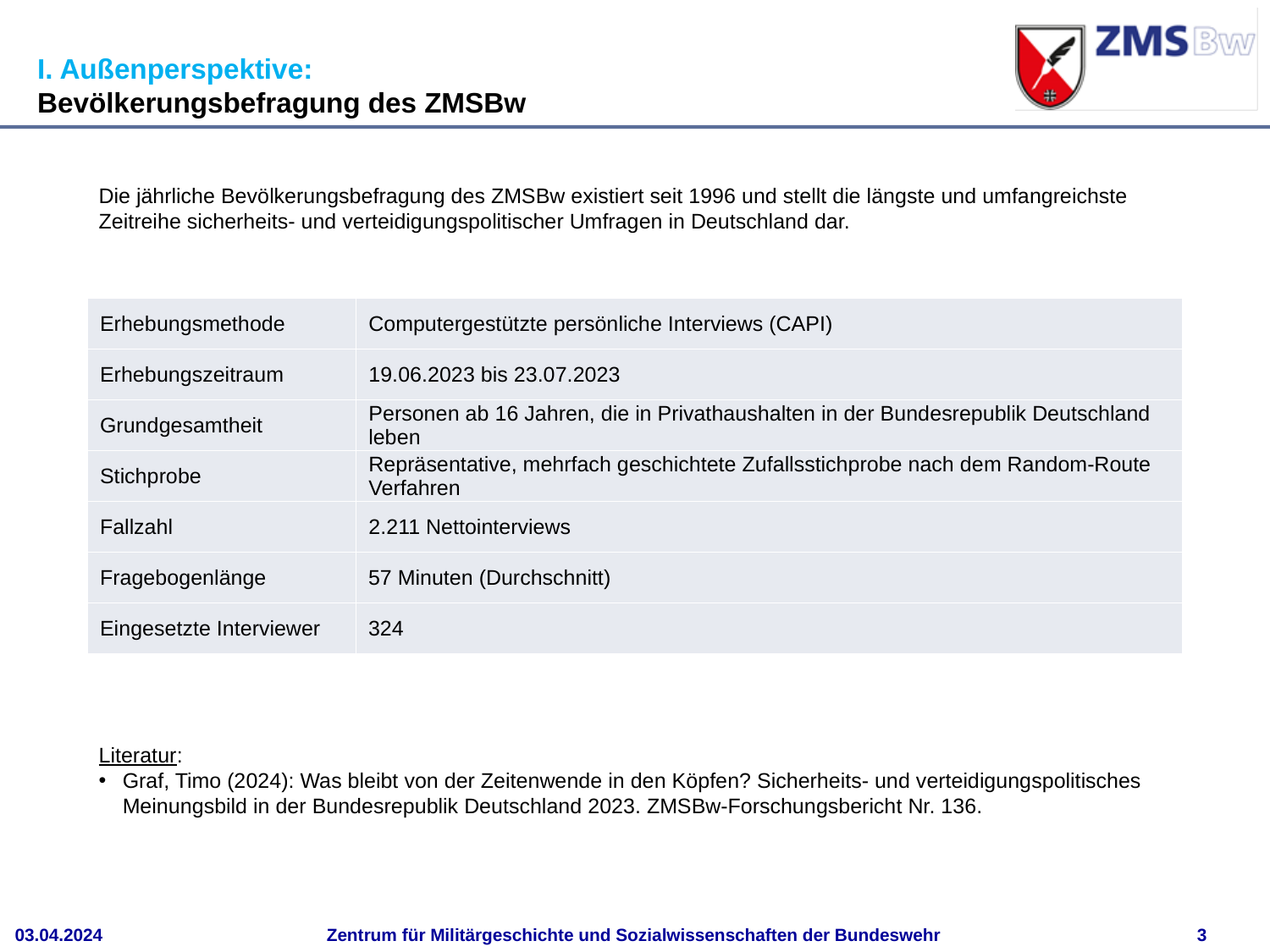

I. Außenperspektive:
Bevölkerungsbefragung des ZMSBw
Die jährliche Bevölkerungsbefragung des ZMSBw existiert seit 1996 und stellt die längste und umfangreichste Zeitreihe sicherheits- und verteidigungspolitischer Umfragen in Deutschland dar.
| Erhebungsmethode | Computergestützte persönliche Interviews (CAPI) |
| --- | --- |
| Erhebungszeitraum | 19.06.2023 bis 23.07.2023 |
| Grundgesamtheit | Personen ab 16 Jahren, die in Privathaushalten in der Bundesrepublik Deutschland leben |
| Stichprobe | Repräsentative, mehrfach geschichtete Zufallsstichprobe nach dem Random-Route Verfahren |
| Fallzahl | 2.211 Nettointerviews |
| Fragebogenlänge | 57 Minuten (Durchschnitt) |
| Eingesetzte Interviewer | 324 |
Literatur:
Graf, Timo (2024): Was bleibt von der Zeitenwende in den Köpfen? Sicherheits- und verteidigungspolitisches Meinungsbild in der Bundesrepublik Deutschland 2023. ZMSBw-Forschungsbericht Nr. 136.